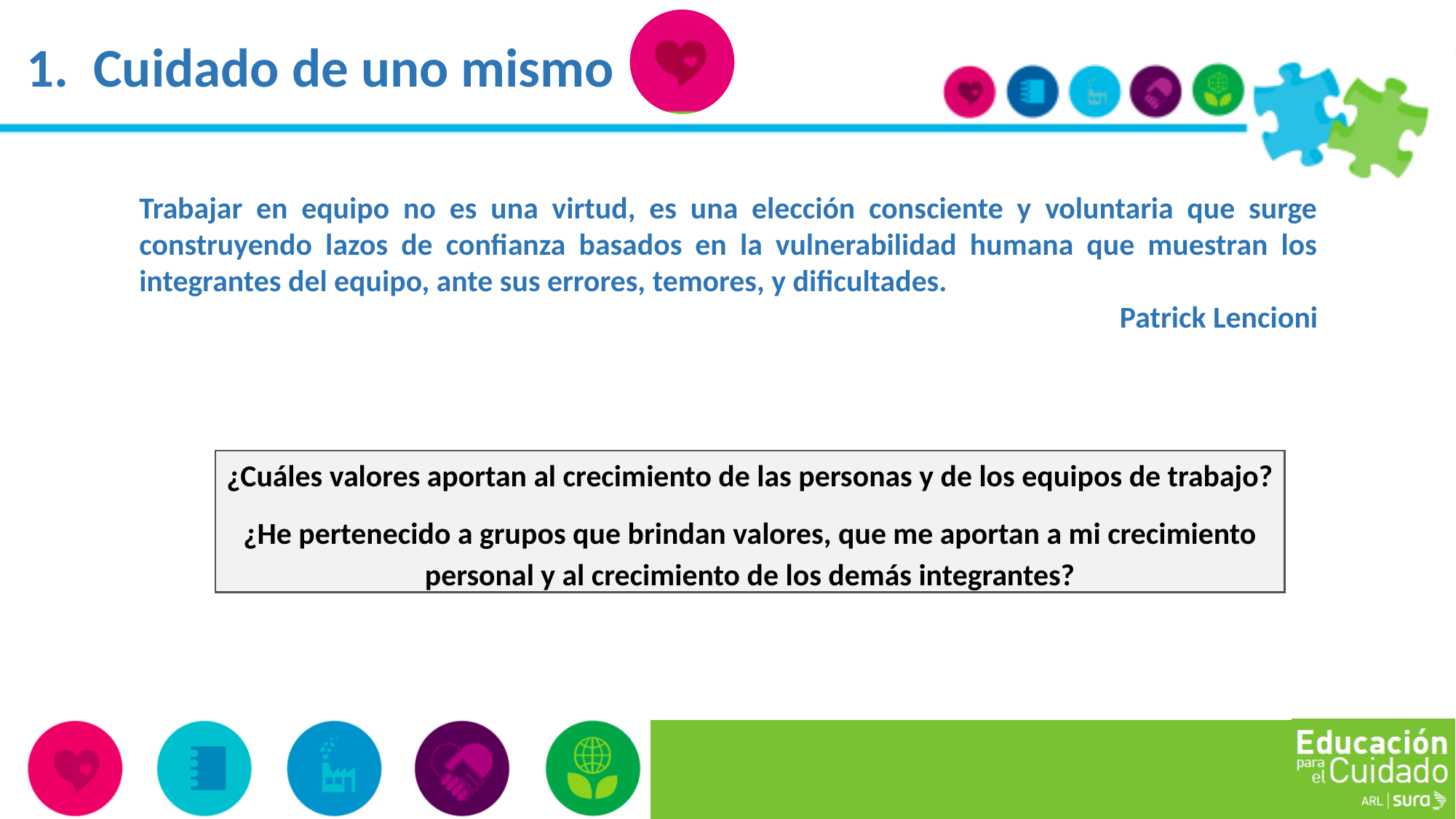

1.  Cuidado de uno mismo

Trabajar en equipo no es una virtud, es una elección consciente y voluntaria que surge construyendo lazos de confianza basados en la vulnerabilidad humana que muestran los integrantes del equipo, ante sus errores, temores, y dificultades.
Patrick Lencioni
¿Cuáles valores aportan al crecimiento de las personas y de los equipos de trabajo?
¿He pertenecido a grupos que brindan valores, que me aportan a mi crecimiento personal y al crecimiento de los demás integrantes?